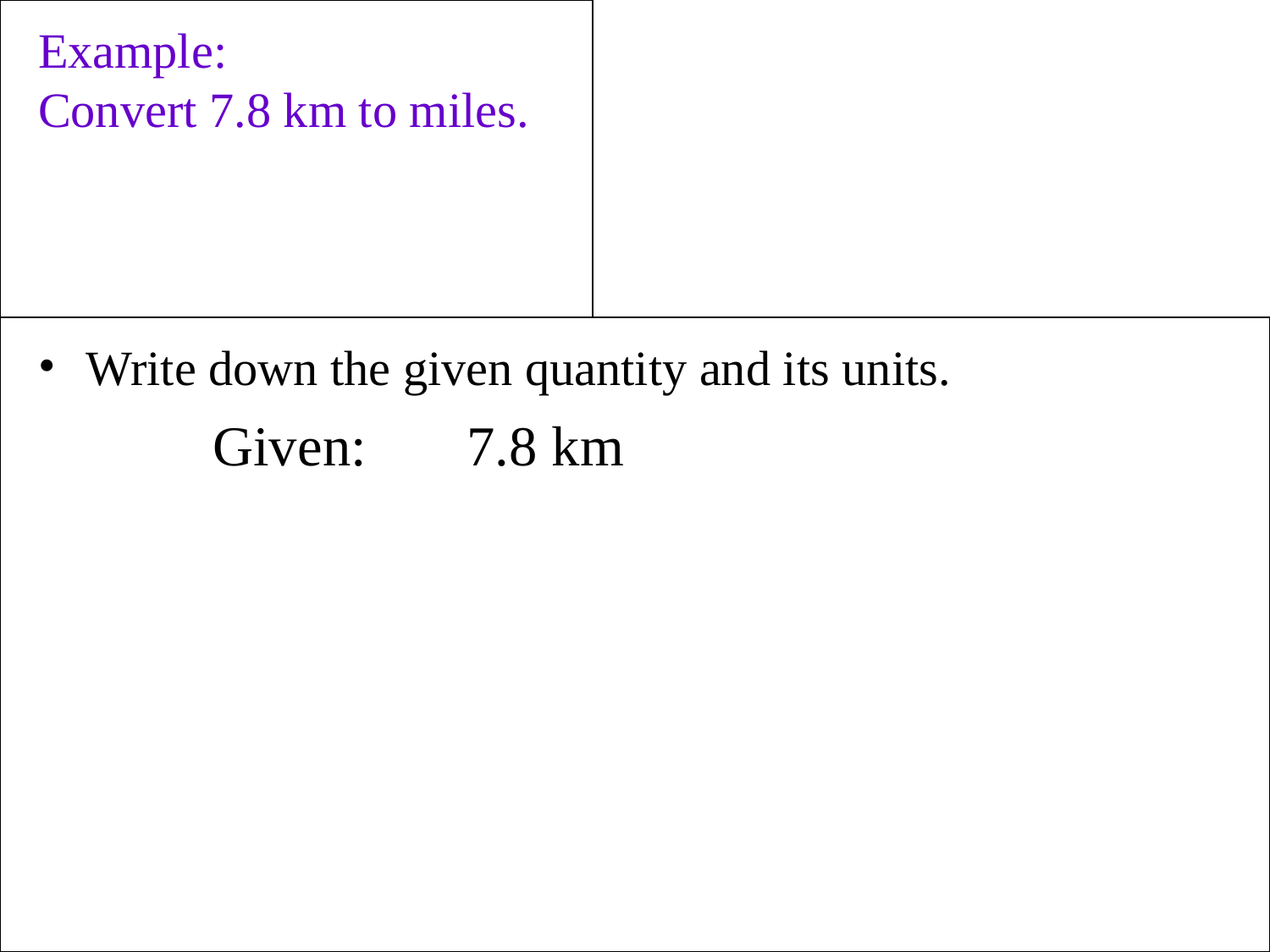

Example:
Convert 7.8 km to miles.
Write down the given quantity and its units.
		Given:	7.8 km